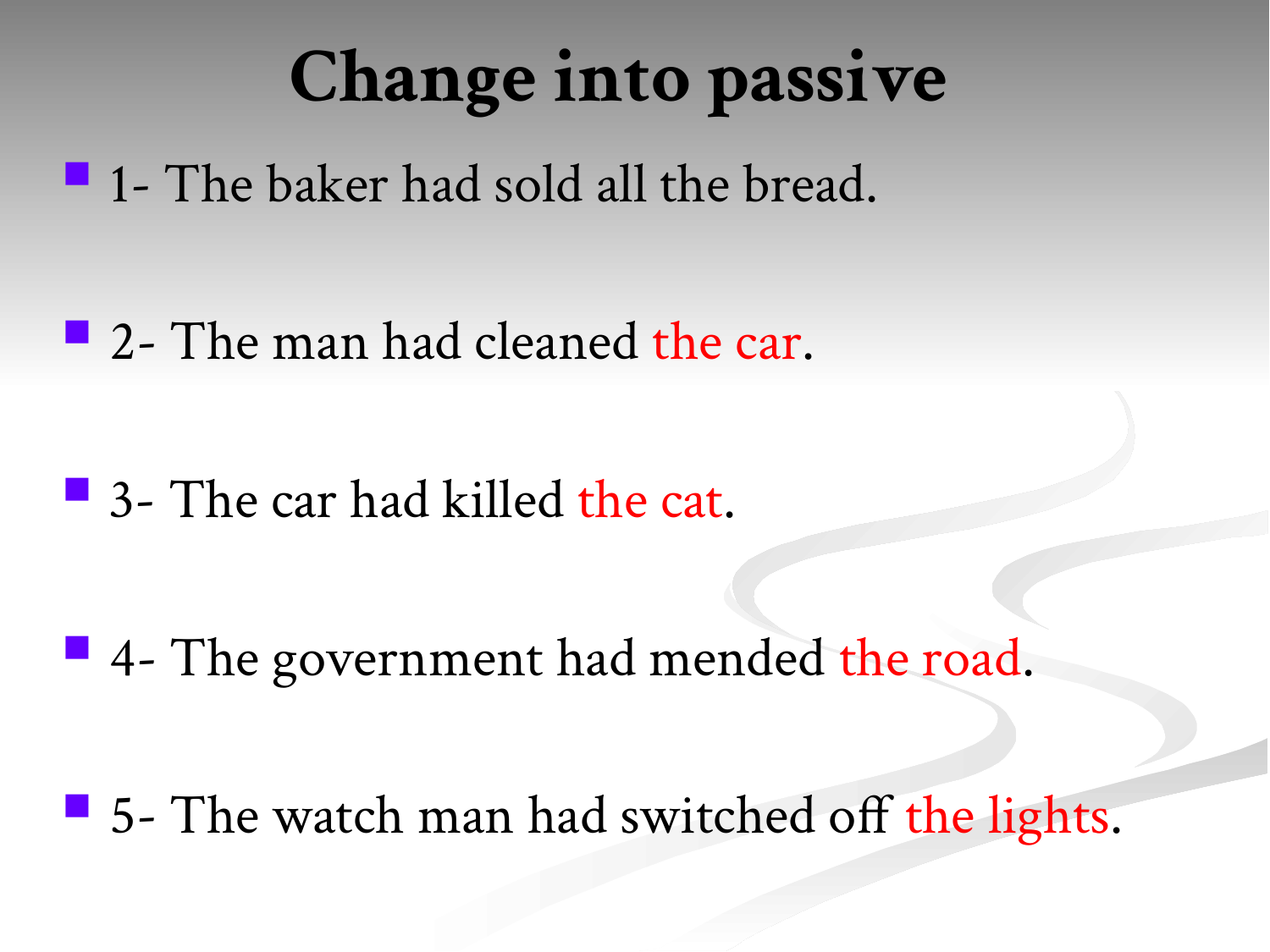

# Change into passive
1- The baker had sold all the bread.

2- The man had cleaned the car.

3- The car had killed the cat.

4- The government had mended the road.

5- The watch man had switched off the lights.